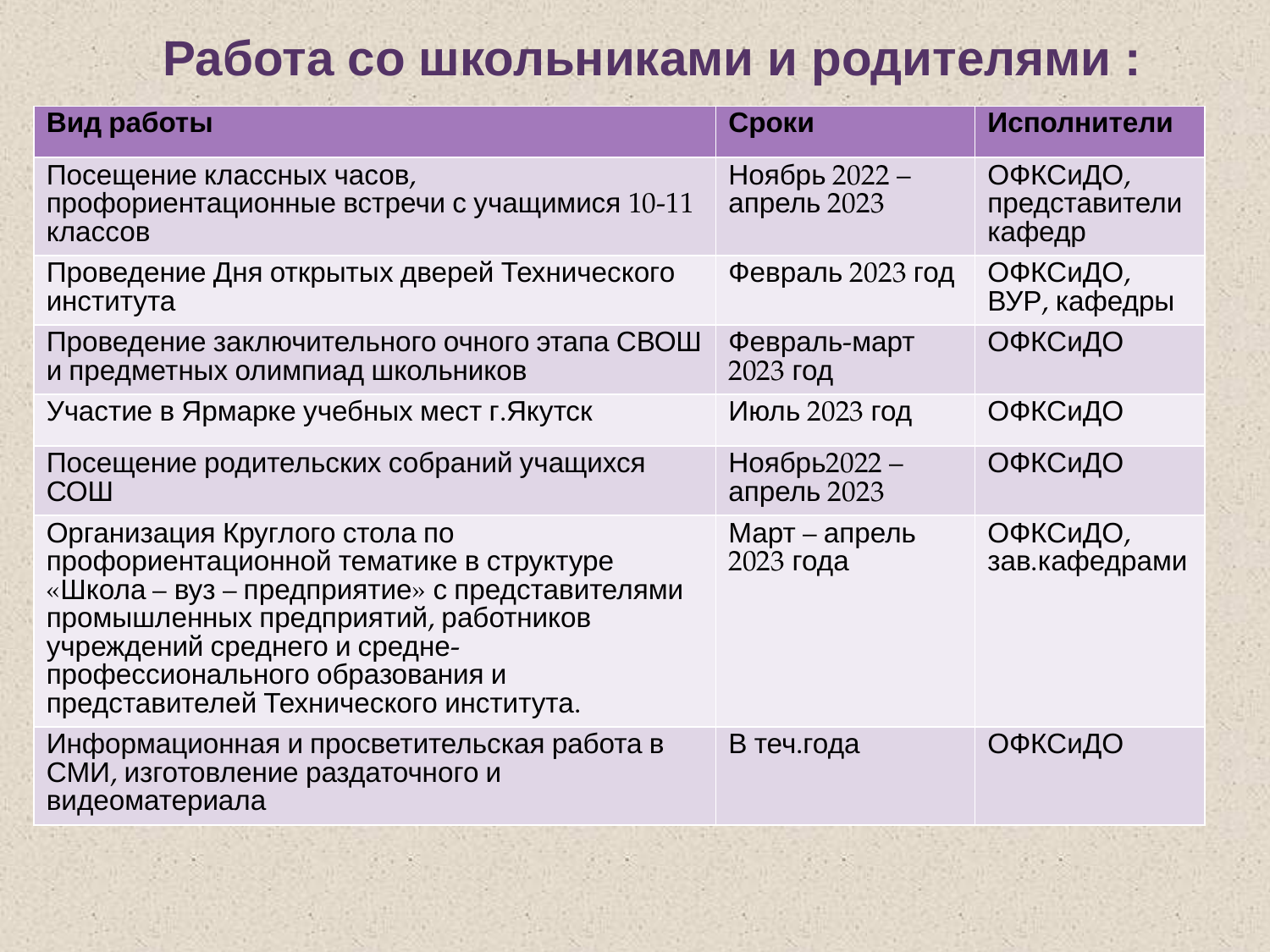

Работа со школьниками и родителями :
| Вид работы | Сроки | Исполнители |
| --- | --- | --- |
| Посещение классных часов, профориентационные встречи с учащимися 10-11 классов | Ноябрь 2022 – апрель 2023 | ОФКСиДО, представители кафедр |
| Проведение Дня открытых дверей Технического института | Февраль 2023 год | ОФКСиДО, ВУР, кафедры |
| Проведение заключительного очного этапа СВОШ и предметных олимпиад школьников | Февраль-март 2023 год | ОФКСиДО |
| Участие в Ярмарке учебных мест г.Якутск | Июль 2023 год | ОФКСиДО |
| Посещение родительских собраний учащихся СОШ | Ноябрь2022 – апрель 2023 | ОФКСиДО |
| Организация Круглого стола по профориентационной тематике в структуре «Школа – вуз – предприятие» с представителями промышленных предприятий, работников учреждений среднего и средне-профессионального образования и представителей Технического института. | Март – апрель 2023 года | ОФКСиДО, зав.кафедрами |
| Информационная и просветительская работа в СМИ, изготовление раздаточного и видеоматериала | В теч.года | ОФКСиДО |